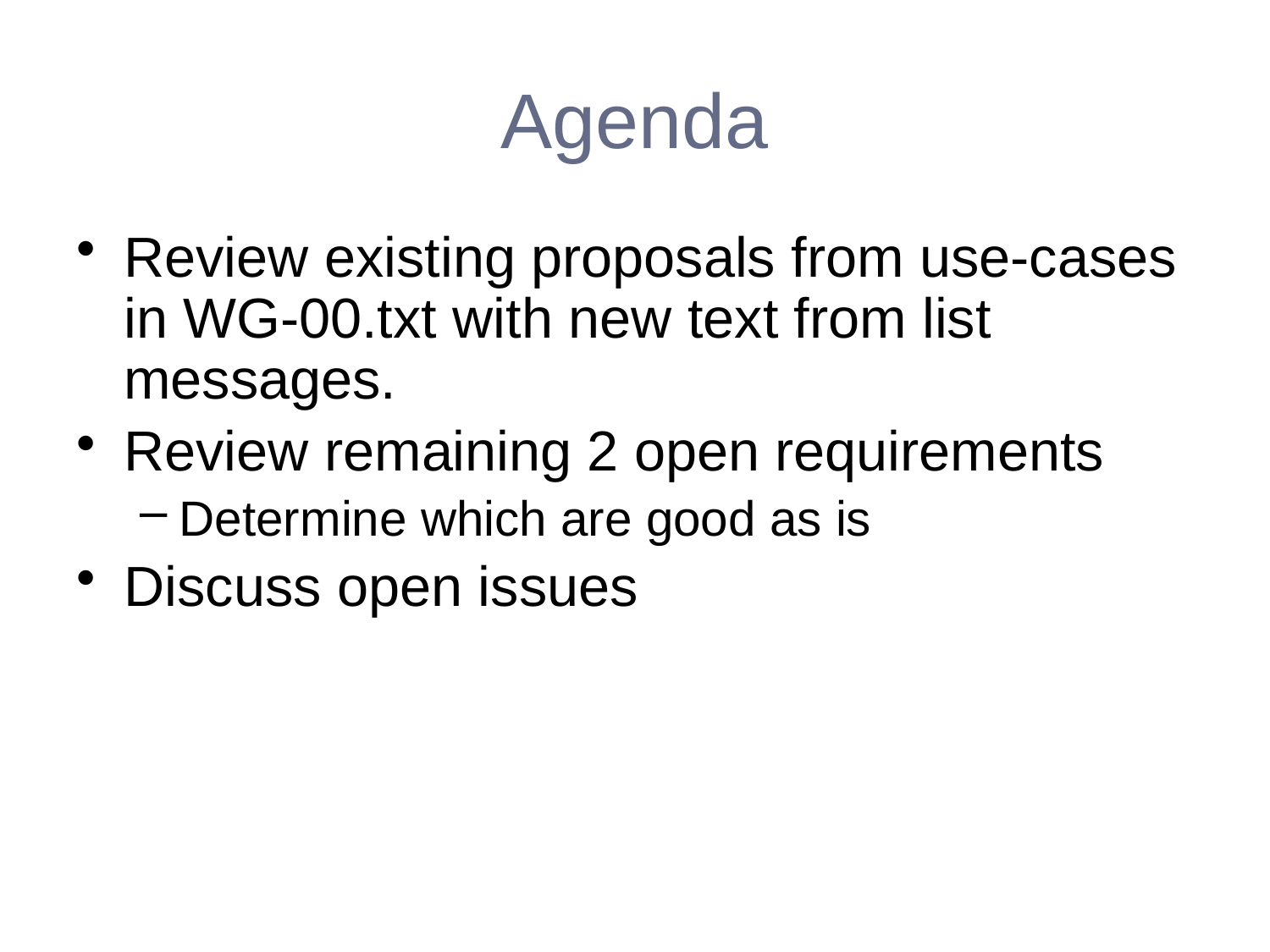

# Agenda
Review existing proposals from use-cases in WG-00.txt with new text from list messages.
Review remaining 2 open requirements
Determine which are good as is
Discuss open issues